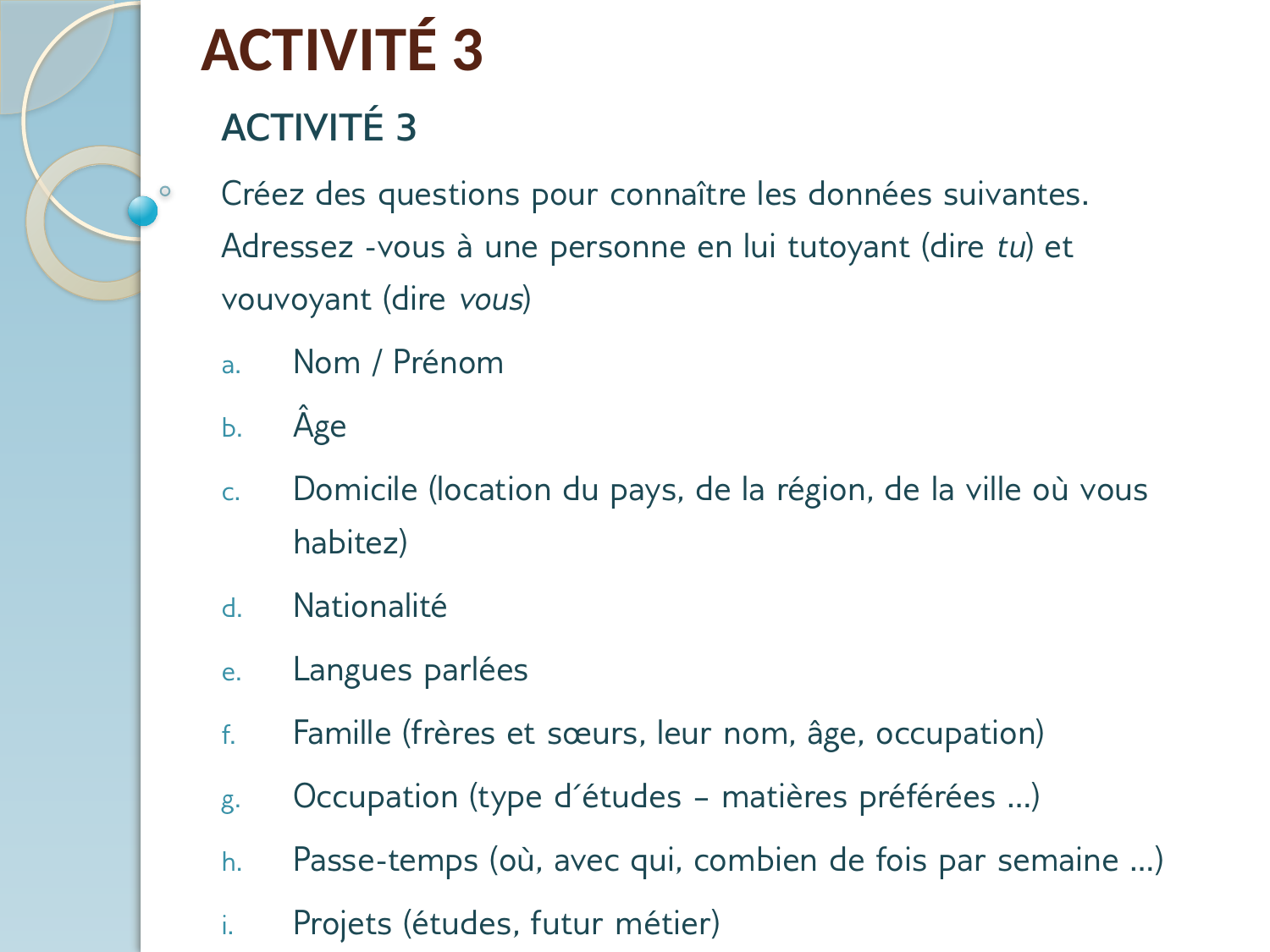

# ACTIVITÉ 3
ACTIVITÉ 3
Créez des questions pour connaître les données suivantes.  Adressez -vous à une personne en lui tutoyant (dire tu) et vouvoyant (dire vous)
Nom / Prénom
Âge
Domicile (location du pays, de la région, de la ville où vous habitez)
Nationalité
Langues parlées
Famille (frères et soeurs, leur nom, âge, occupation)
Occupation (type d´études – matières préférées …)
Passe-temps (où, avec qui, combien de fois par semaine …)
Projets (études, futur métier)